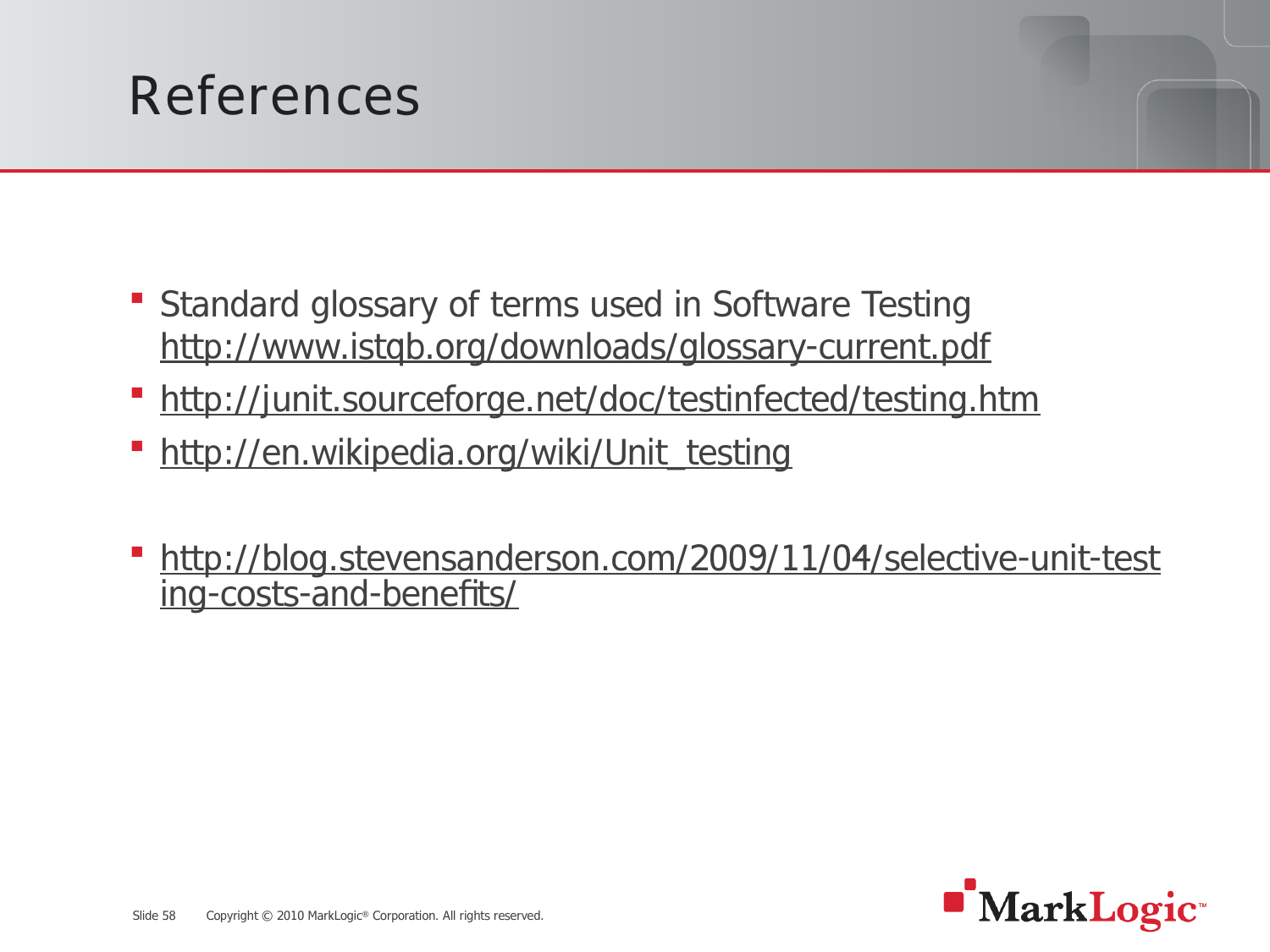

# References
Standard glossary of terms used in Software Testing http://www.istqb.org/downloads/glossary-current.pdf
http://junit.sourceforge.net/doc/testinfected/testing.htm
http://en.wikipedia.org/wiki/Unit_testing

http://blog.stevensanderson.com/2009/11/04/selective-unit-testing-costs-and-benefits/